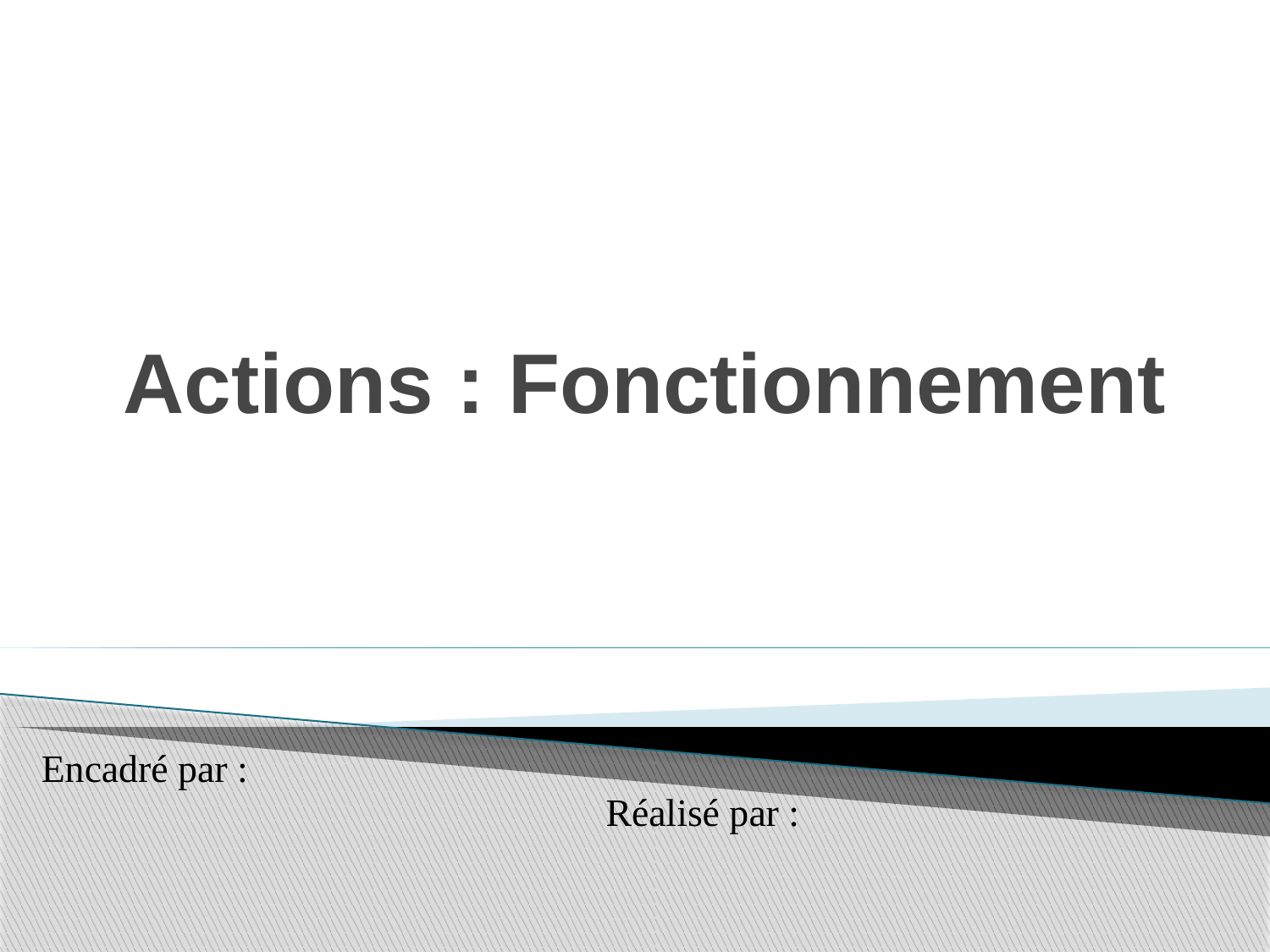

# Actions : Fonctionnement
Encadré par :
                                                          Réalisé par :